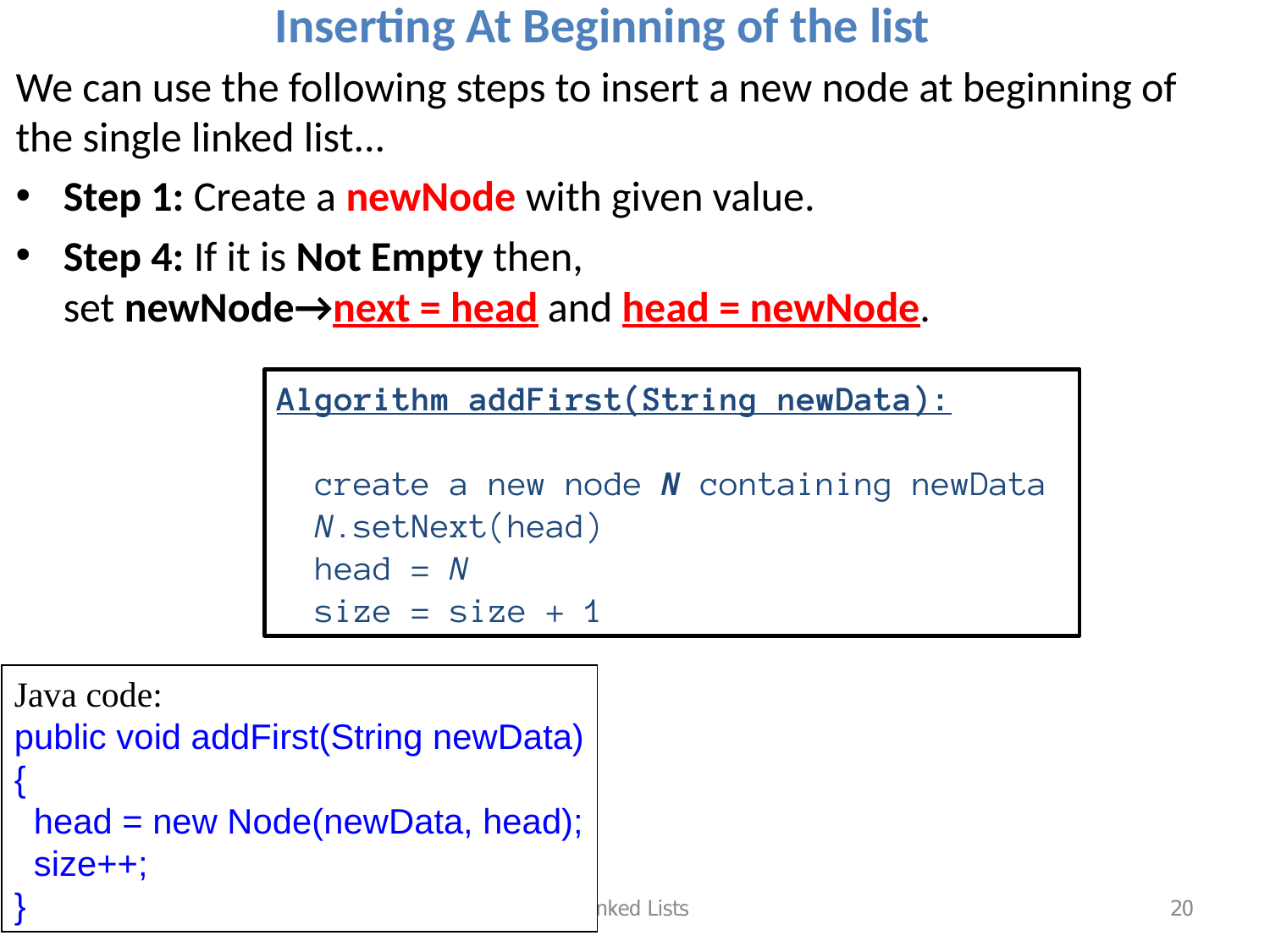

# Inserting At Beginning of the list
We can use the following steps to insert a new node at beginning of the single linked list...
Step 1: Create a newNode with given value.
Step 4: If it is Not Empty then, set newNode→next = head and head = newNode.
Algorithm addFirst(String newData):
  create a new node N containing newData
  N.setNext(head)
  head = N
  size = size + 1
Java code:
public void addFirst(String newData)
{
  head = new Node(newData, head);
  size++;
}
Linked Lists
20